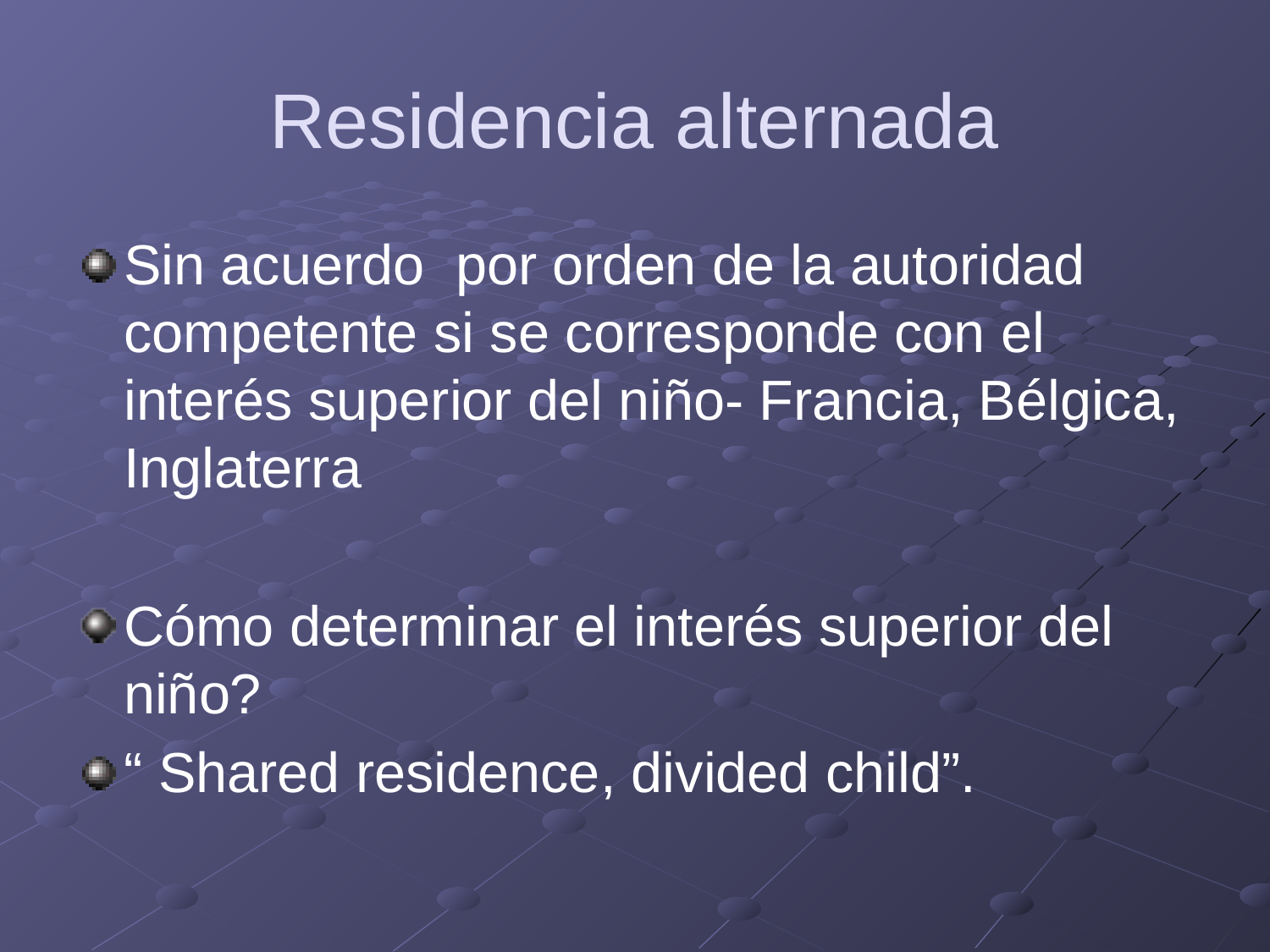

# Residencia alternada
Sin acuerdo  por orden de la autoridad competente si se corresponde con el interés superior del niño- Francia, Bélgica, Inglaterra

Cómo determinar el interés superior del niño?
“ Shared residence, divided child”.